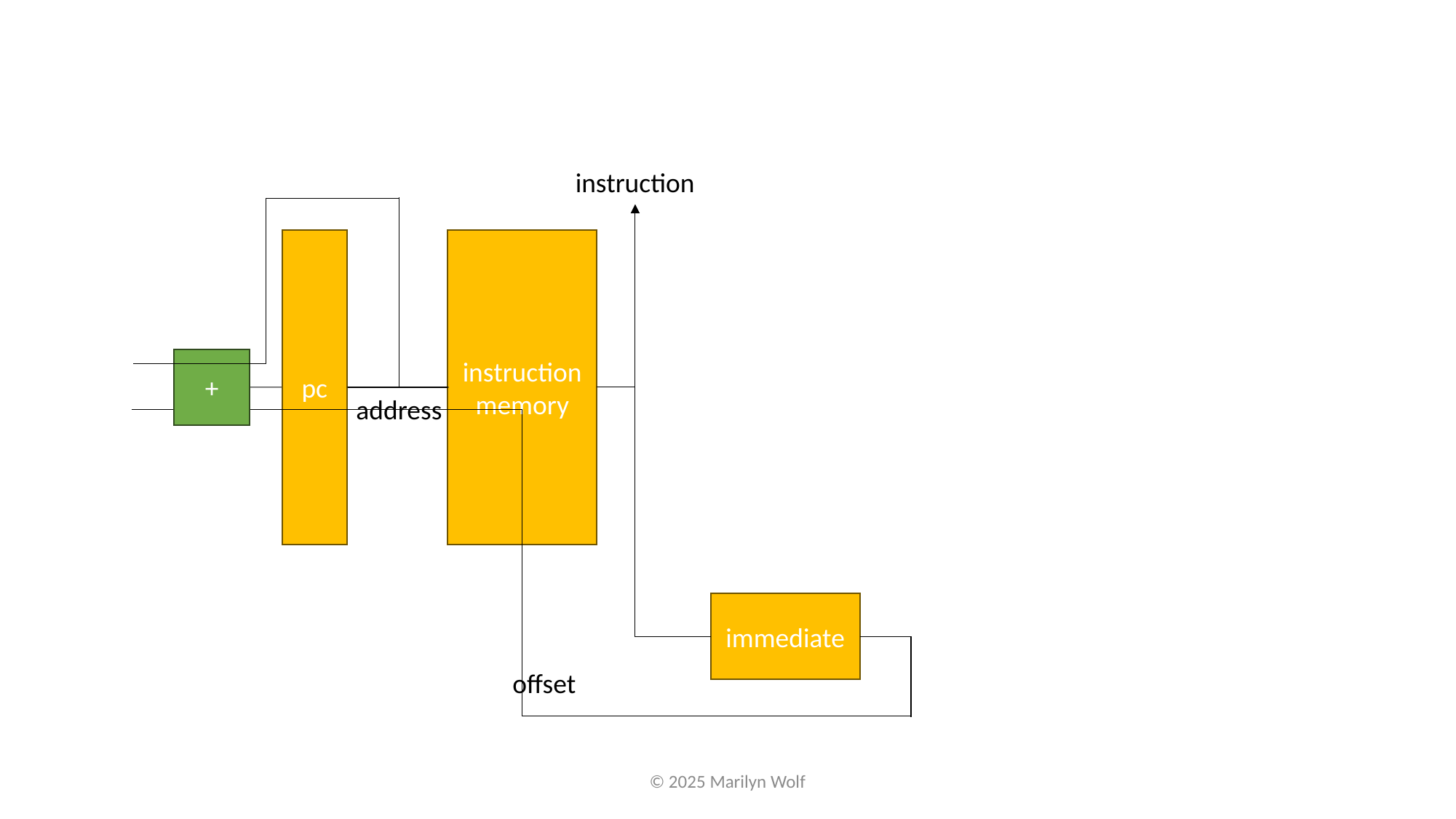

instruction
pc
instruction memory
+
address
immediate
offset
© 2025 Marilyn Wolf